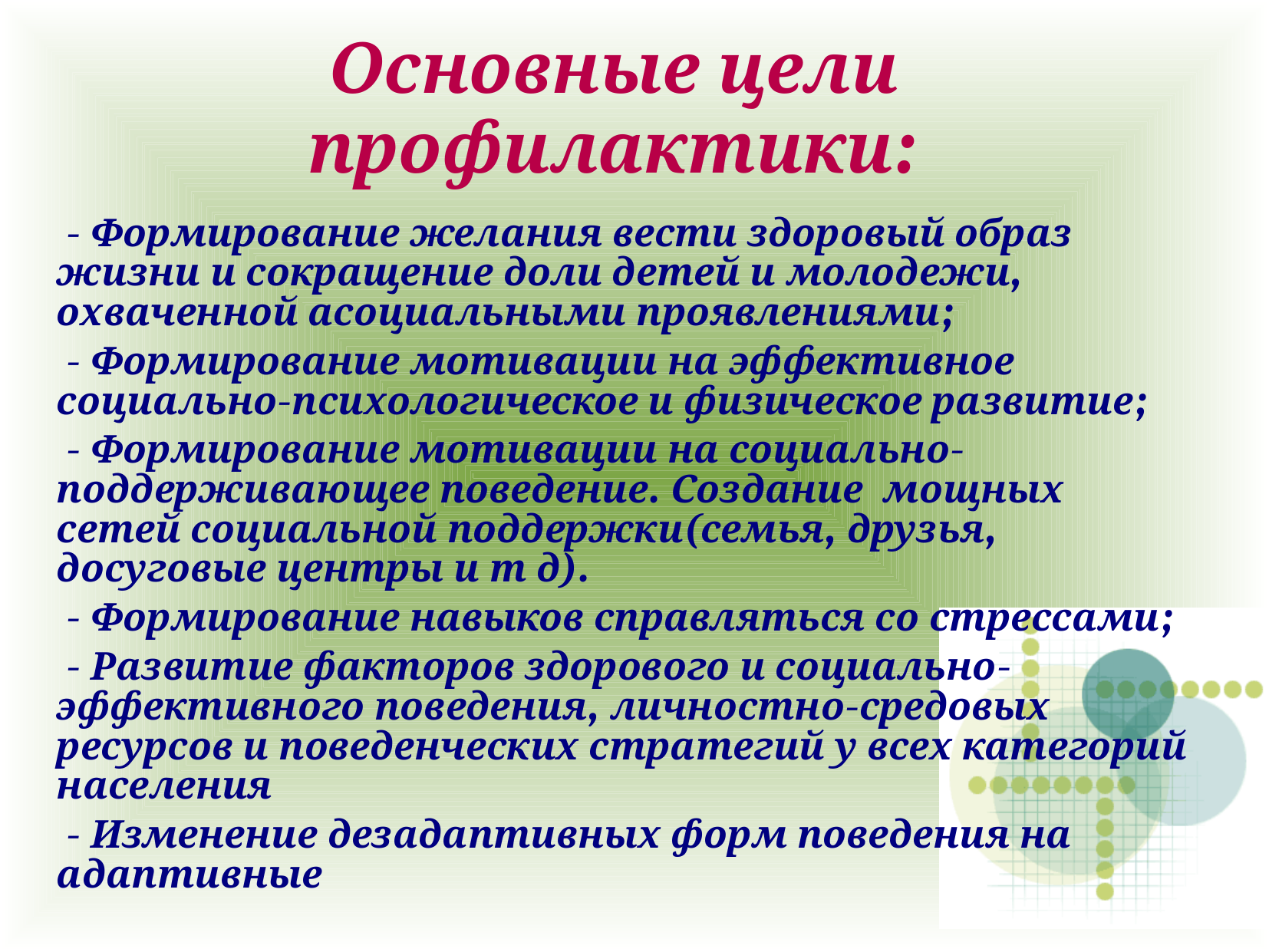

# Основные цели профилактики:
 - Формирование желания вести здоровый образ жизни и сокращение доли детей и молодежи, охваченной асоциальными проявлениями;
 - Формирование мотивации на эффективное социально-психологическое и физическое развитие;
 - Формирование мотивации на социально-поддерживающее поведение. Создание  мощных сетей социальной поддержки(семья, друзья, досуговые центры и т д).
 - Формирование навыков справляться со стрессами;
 - Развитие факторов здорового и социально-эффективного поведения, личностно-средовых ресурсов и поведенческих стратегий у всех категорий населения
 - Изменение дезадаптивных форм поведения на адаптивные